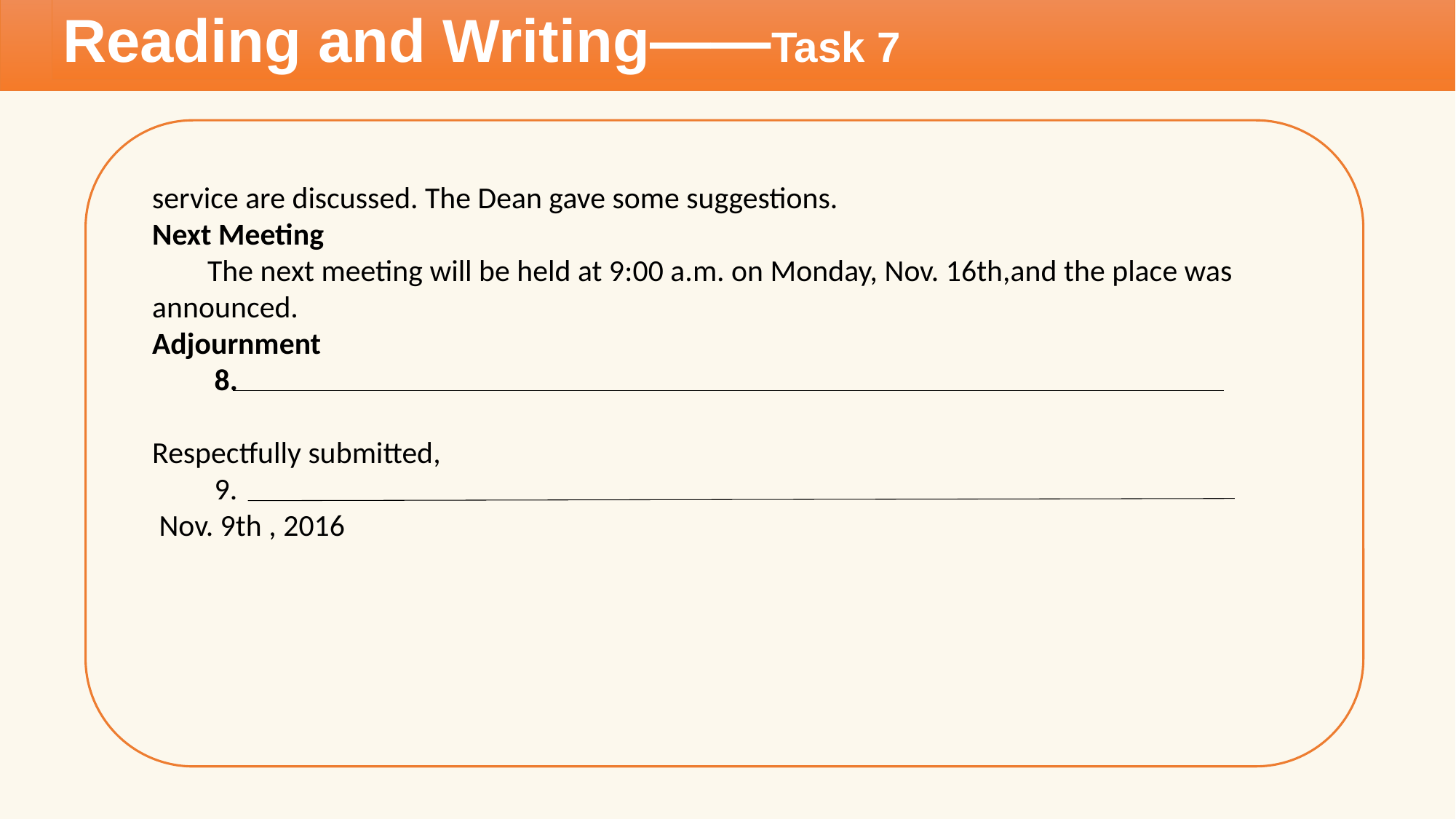

Reading and Writing——Task 7

service are discussed. The Dean gave some suggestions.
Next Meeting
        The next meeting will be held at 9:00 a.m. on Monday, Nov. 16th,and the place was announced.
Adjournment
         8.

Respectfully submitted,
         9.
 Nov. 9th , 2016